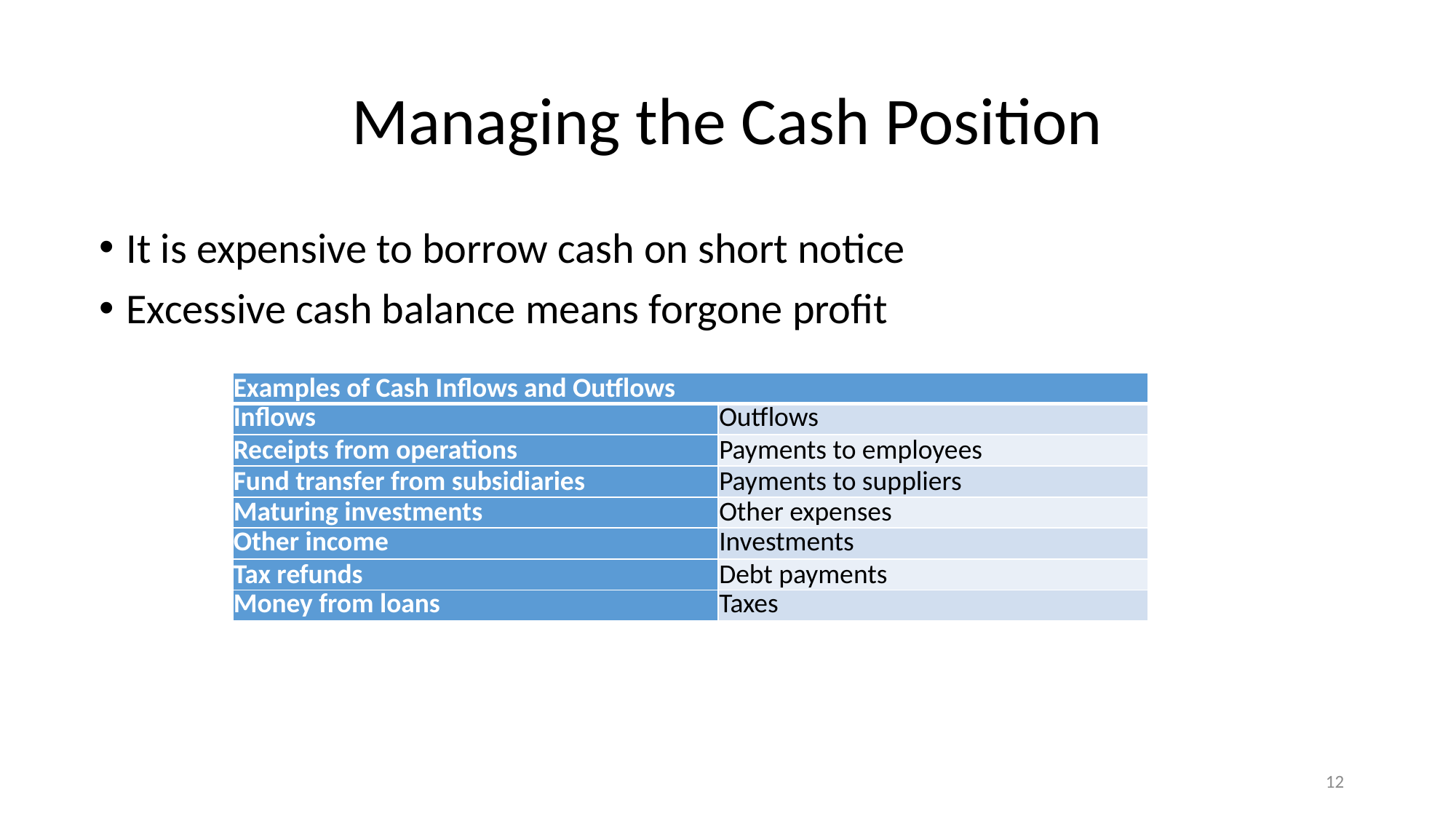

# Managing the Cash Position
It is expensive to borrow cash on short notice
Excessive cash balance means forgone profit

| Examples of Cash Inflows and Outflows |  |
| --- | --- |
| Inflows | Outflows |
| Receipts from operations | Payments to employees |
| Fund transfer from subsidiaries | Payments to suppliers |
| Maturing investments | Other expenses |
| Other income | Investments |
| Tax refunds | Debt payments |
| Money from loans | Taxes |
12